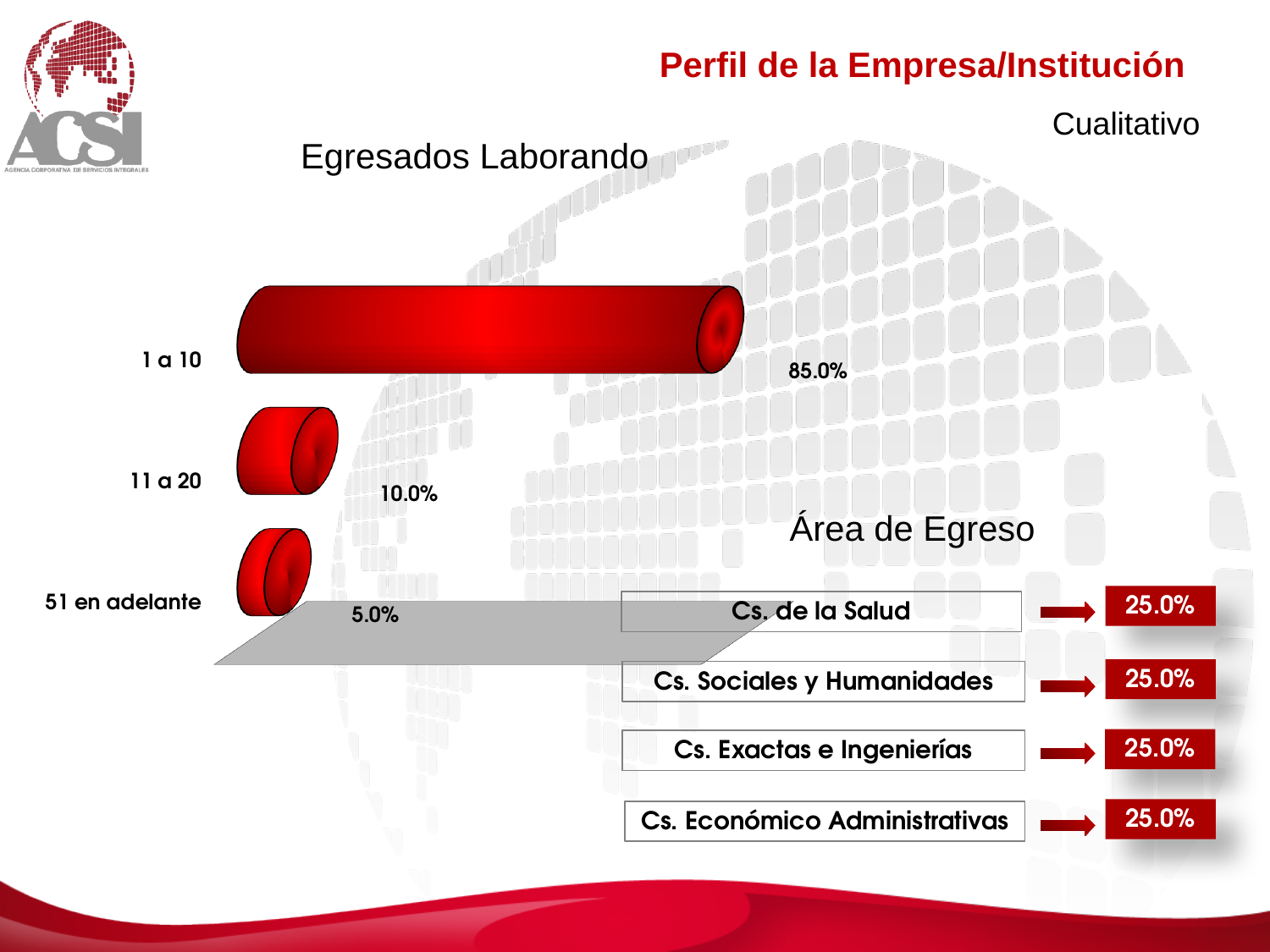

Perfil de la Empresa/Institución
Cualitativo
Egresados Laborando

[unsupported chart]

Área de Egreso
25.0%
Cs. de la Salud

25.0%
Cs. Sociales y Humanidades

25.0%
Cs. Exactas e Ingenierías

25.0%
Cs. Económico Administrativas